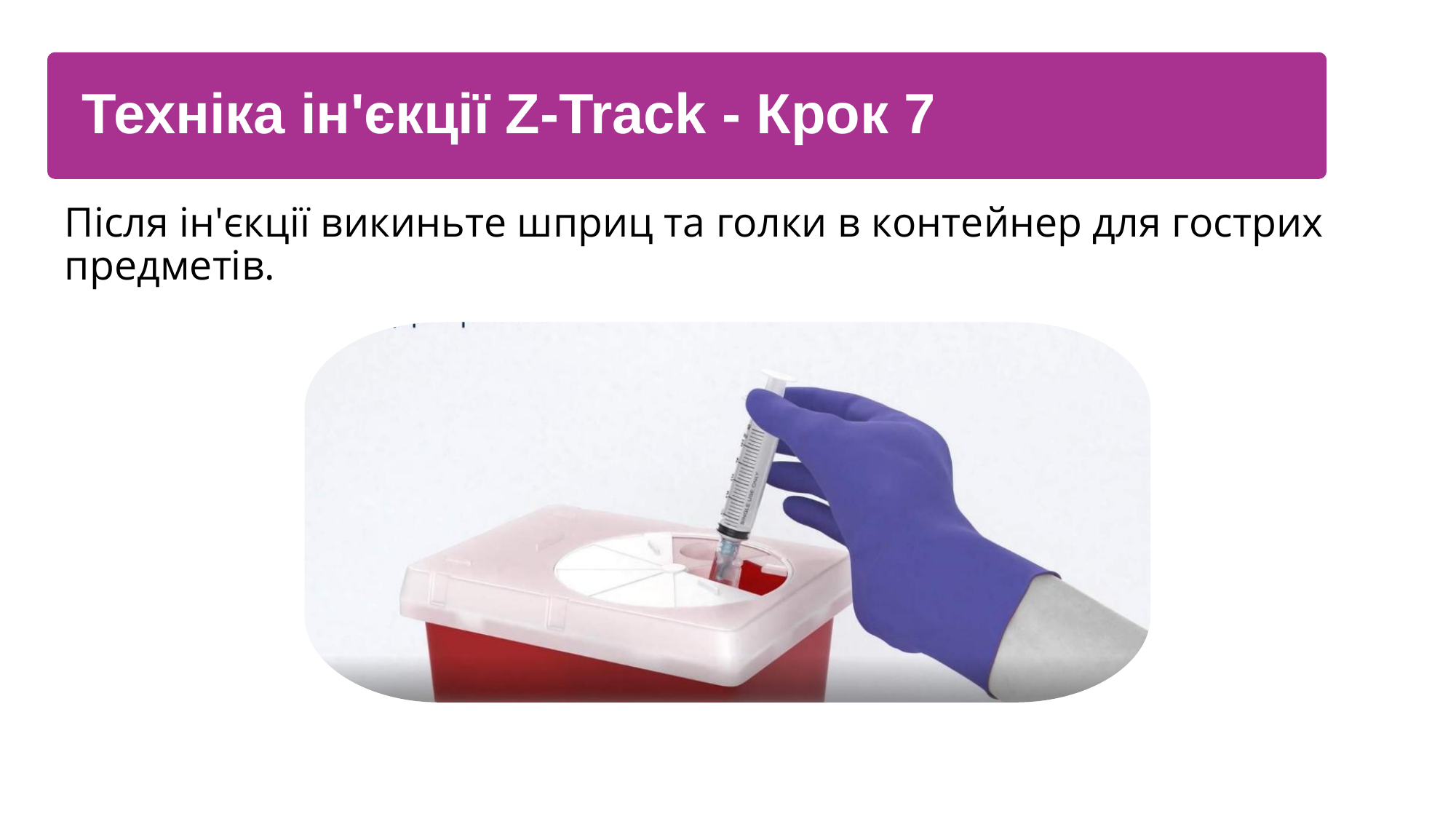

Техніка ін'єкції Z-Track - Крок 7
Після ін'єкції викиньте шприц та голки в контейнер для гострих предметів.